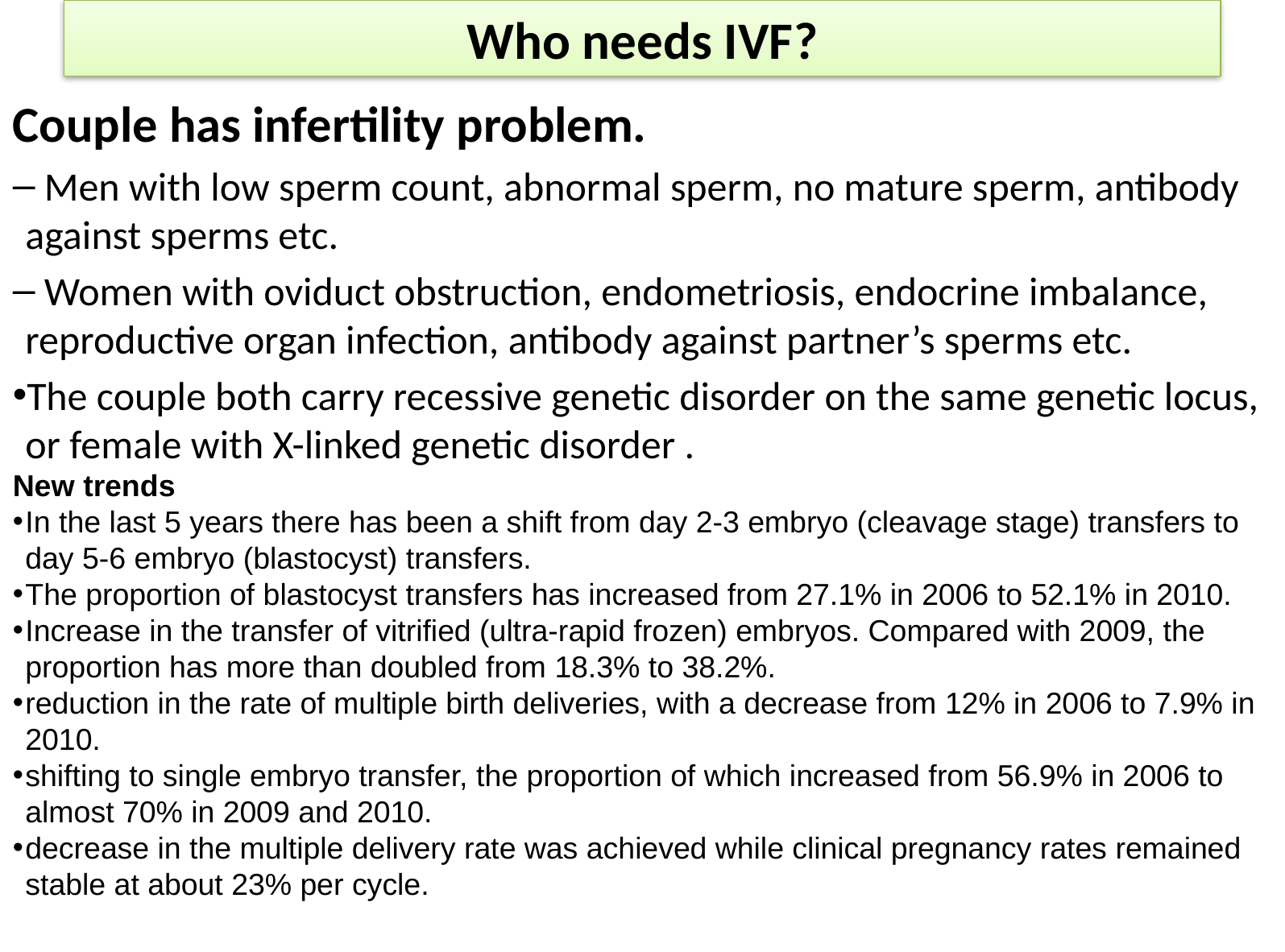

# Who needs IVF?
Couple has infertility problem.
 Men with low sperm count, abnormal sperm, no mature sperm, antibody against sperms etc.
 Women with oviduct obstruction, endometriosis, endocrine imbalance, reproductive organ infection, antibody against partner’s sperms etc.
The couple both carry recessive genetic disorder on the same genetic locus, or female with X-linked genetic disorder .
New trends
In the last 5 years there has been a shift from day 2-3 embryo (cleavage stage) transfers to day 5-6 embryo (blastocyst) transfers.
The proportion of blastocyst transfers has increased from 27.1% in 2006 to 52.1% in 2010.
Increase in the transfer of vitrified (ultra-rapid frozen) embryos. Compared with 2009, the proportion has more than doubled from 18.3% to 38.2%.
reduction in the rate of multiple birth deliveries, with a decrease from 12% in 2006 to 7.9% in 2010.
shifting to single embryo transfer, the proportion of which increased from 56.9% in 2006 to almost 70% in 2009 and 2010.
decrease in the multiple delivery rate was achieved while clinical pregnancy rates remained stable at about 23% per cycle.